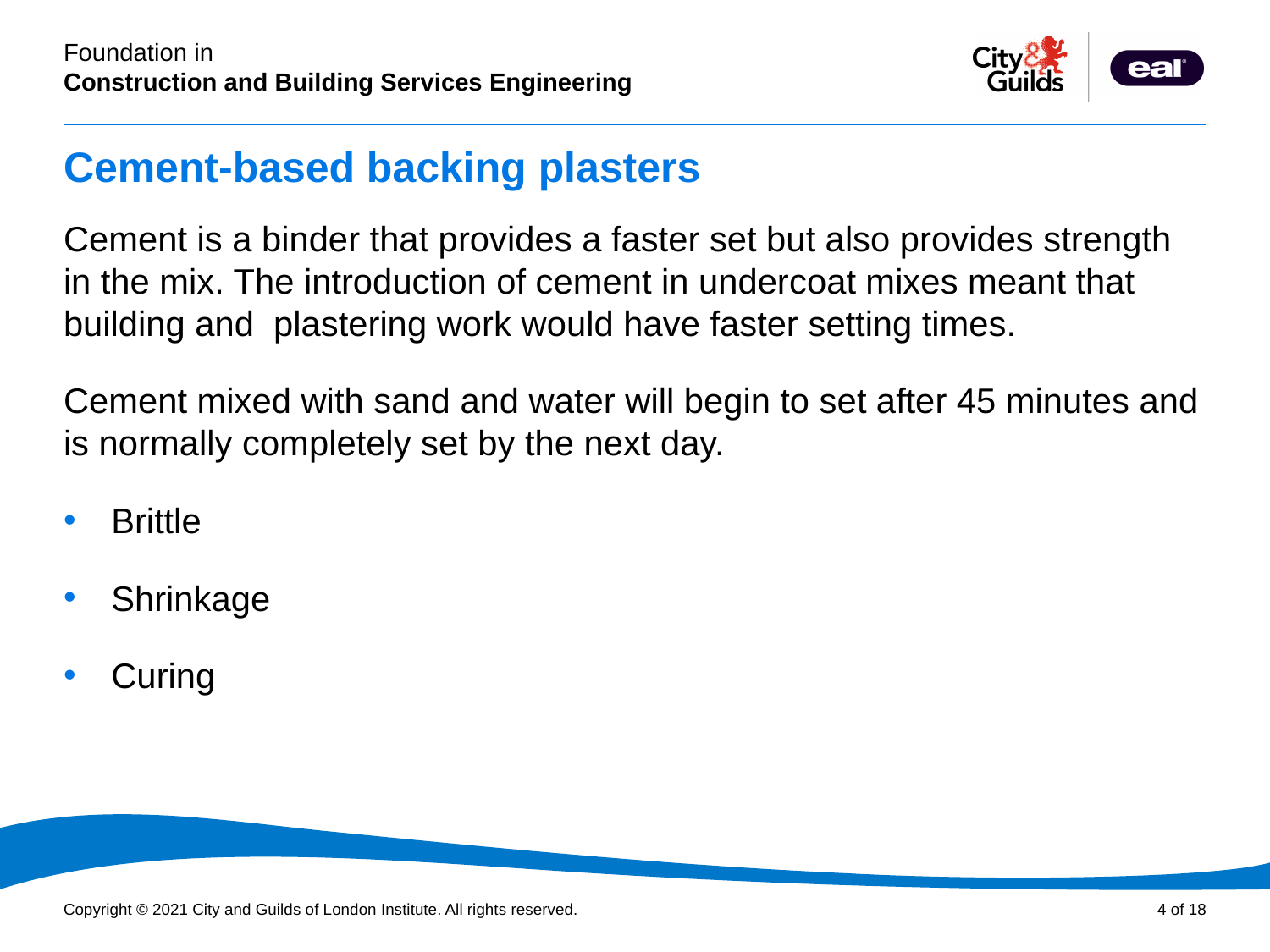

# Cement-based backing plasters
Cement is a binder that provides a faster set but also provides strength in the mix. The introduction of cement in undercoat mixes meant that building and  plastering work would have faster setting times.
Cement mixed with sand and water will begin to set after 45 minutes and is normally completely set by the next day.
Brittle
Shrinkage
Curing